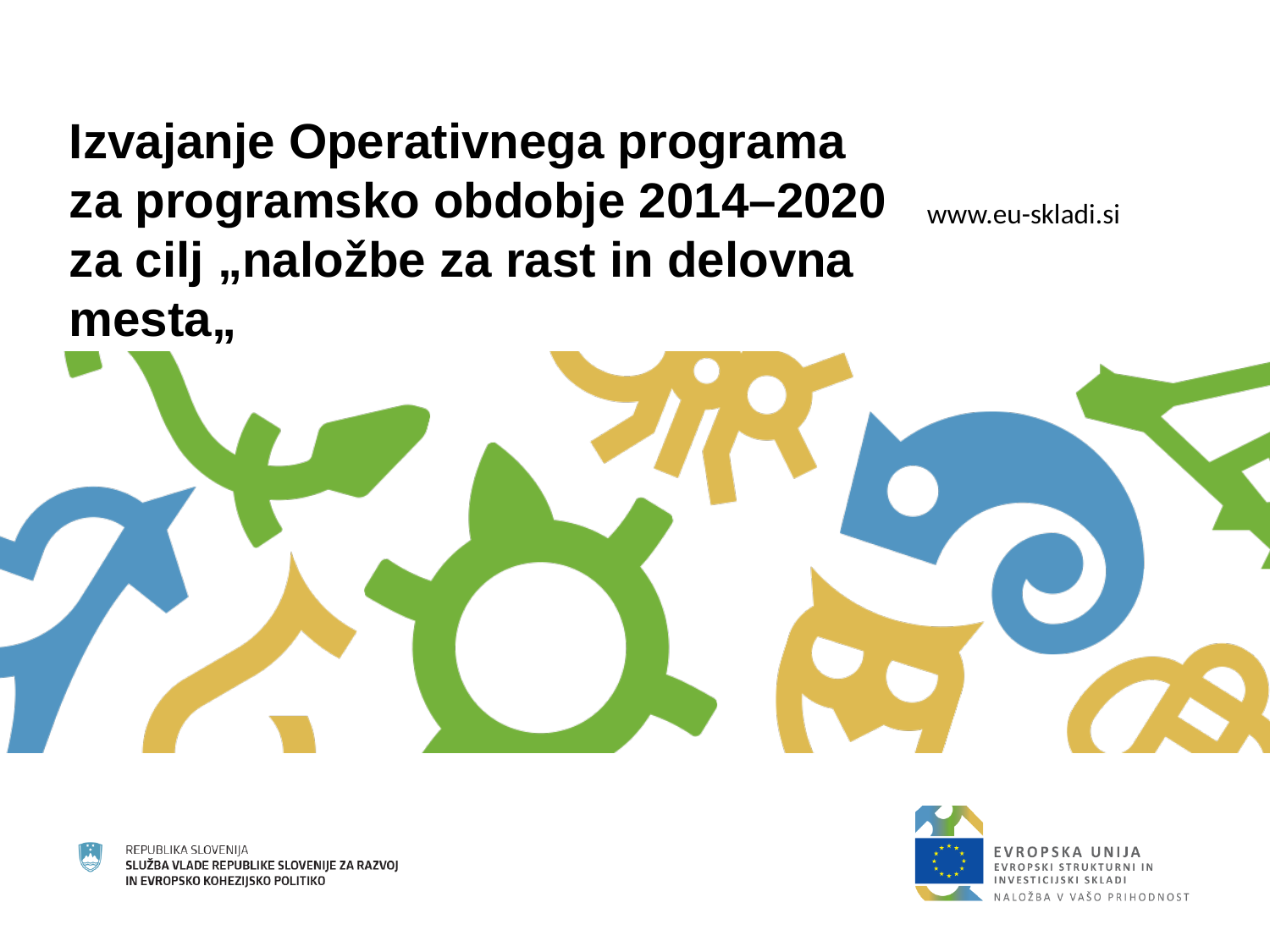

# Izvajanje Operativnega programa za programsko obdobje 2014–2020 za cilj „naložbe za rast in delovna mesta„